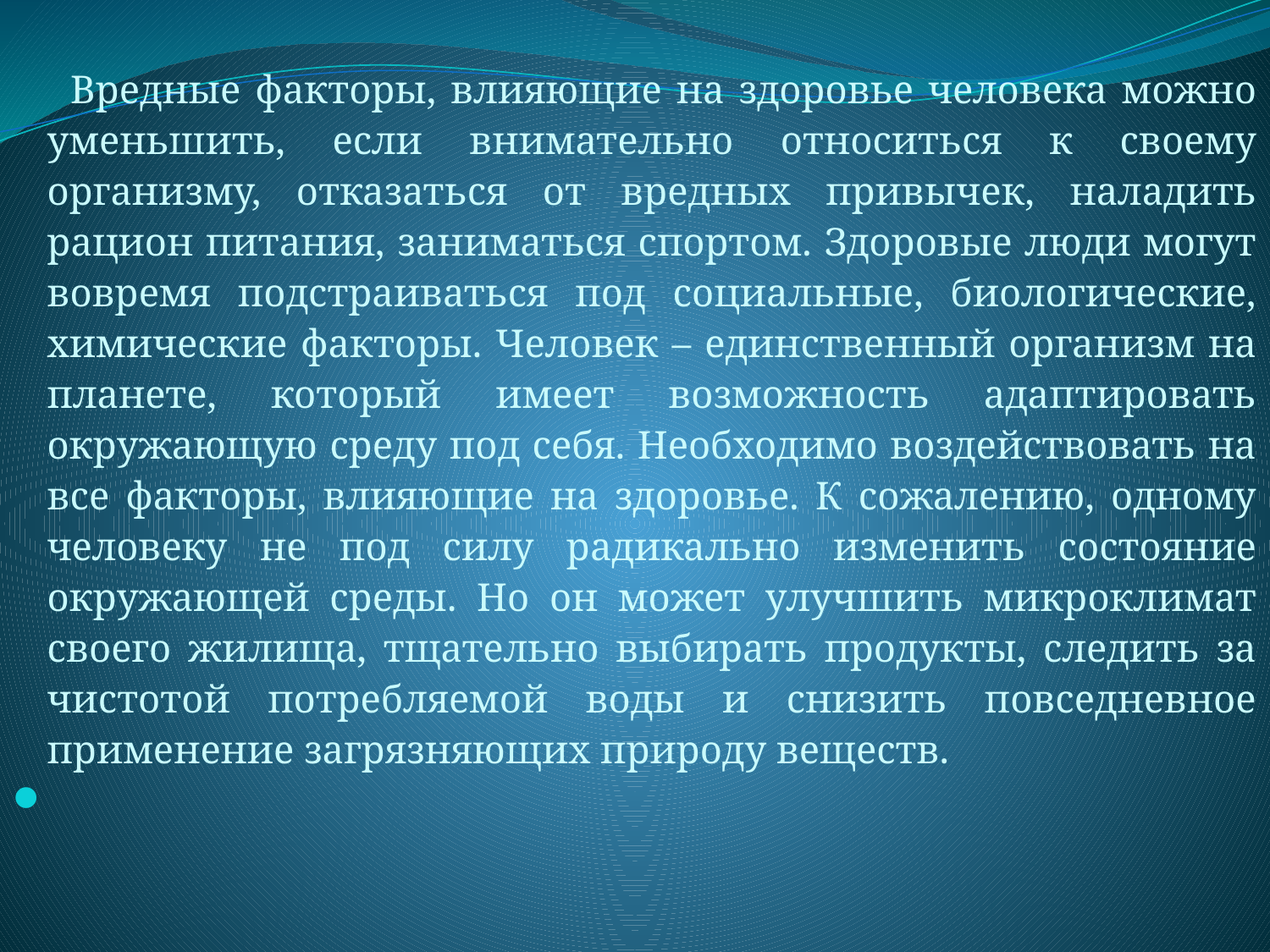

Вредные факторы, влияющие на здоровье человека можно уменьшить, если внимательно относиться к своему организму, отказаться от вредных привычек, наладить рацион питания, заниматься спортом. Здоровые люди могут вовремя подстраиваться под социальные, биологические, химические факторы. Человек – единственный организм на планете, который имеет возможность адаптировать окружающую среду под себя. Необходимо воздействовать на все факторы, влияющие на здоровье. К сожалению, одному человеку не под силу радикально изменить состояние окружающей среды. Но он может улучшить микроклимат своего жилища, тщательно выбирать продукты, следить за чистотой потребляемой воды и снизить повседневное применение загрязняющих природу веществ.